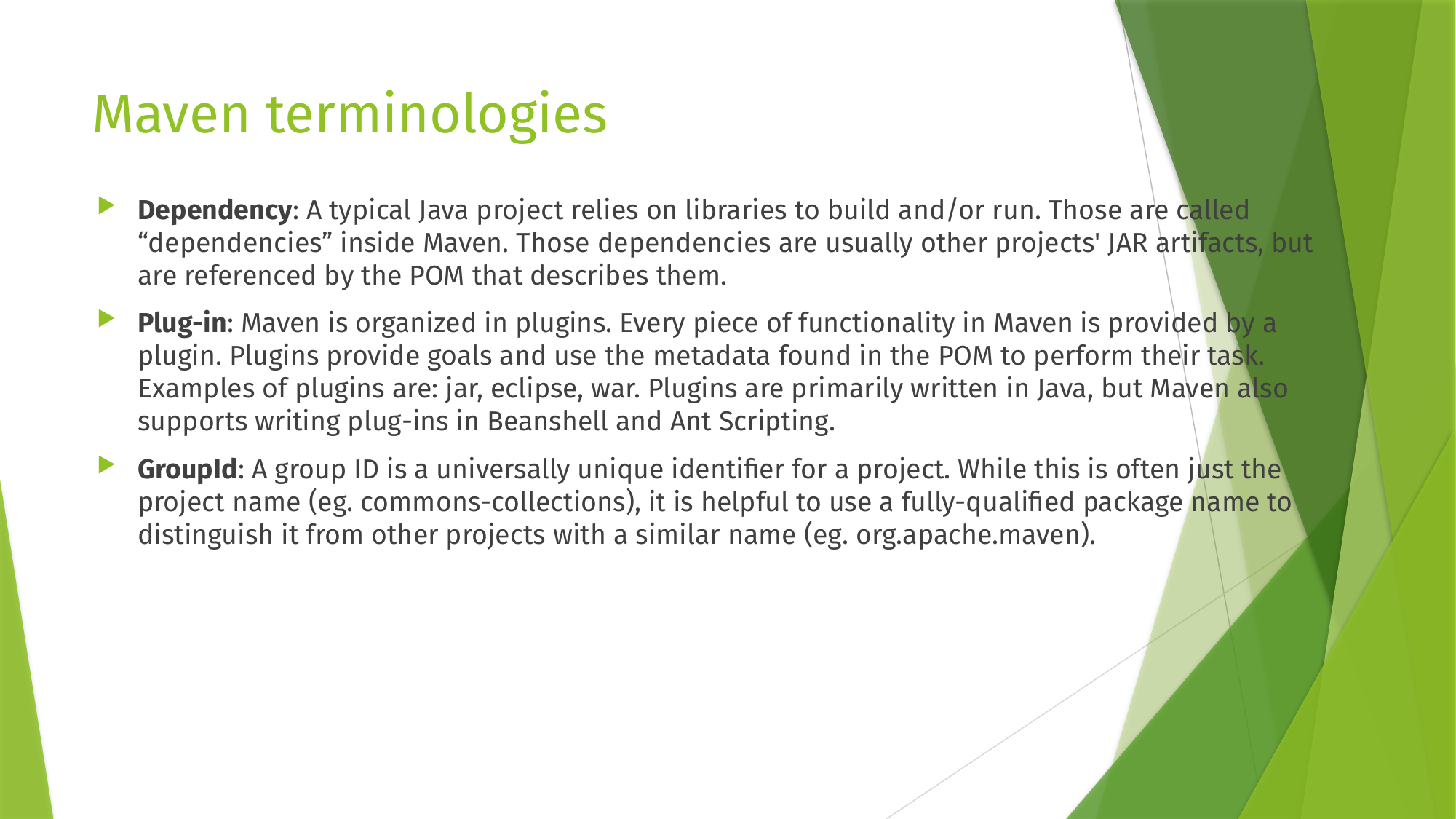

# Maven terminologies
Dependency: A typical Java project relies on libraries to build and/or run. Those are called “dependencies” inside Maven. Those dependencies are usually other projects' JAR artifacts, but are referenced by the POM that describes them.
Plug-in: Maven is organized in plugins. Every piece of functionality in Maven is provided by a plugin. Plugins provide goals and use the metadata found in the POM to perform their task. Examples of plugins are: jar, eclipse, war. Plugins are primarily written in Java, but Maven also supports writing plug-ins in Beanshell and Ant Scripting.
GroupId: A group ID is a universally unique identifier for a project. While this is often just the project name (eg. commons-collections), it is helpful to use a fully-qualified package name to distinguish it from other projects with a similar name (eg. org.apache.maven).